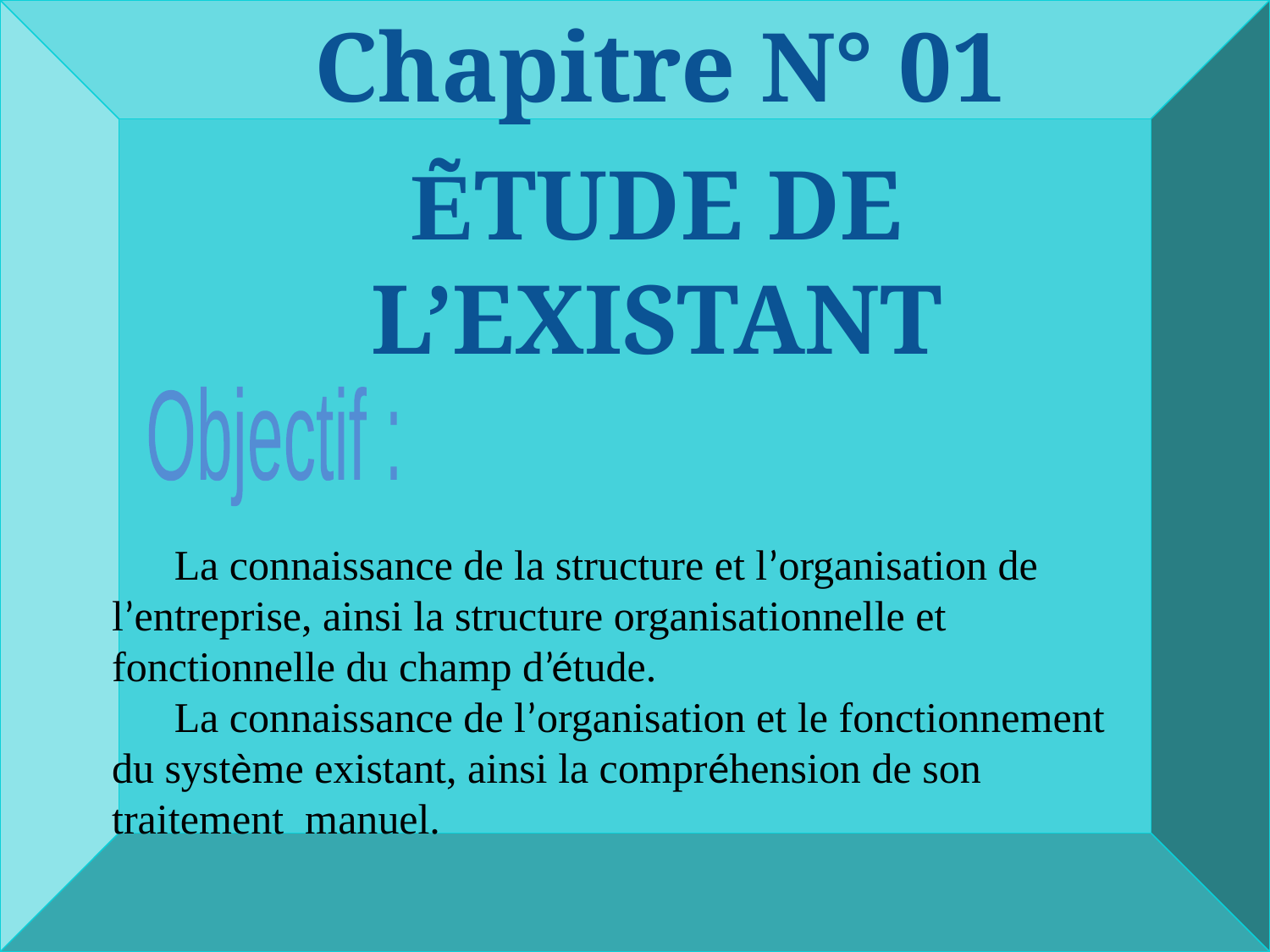

Chapitre N° 01
#
ẼTUDE DE L’EXISTANT
Objectif :

La connaissance de la structure et l’organisation de l’entreprise, ainsi la structure organisationnelle et fonctionnelle du champ d’étude.
La connaissance de l’organisation et le fonctionnement du système existant, ainsi la compréhension de son traitement  manuel.